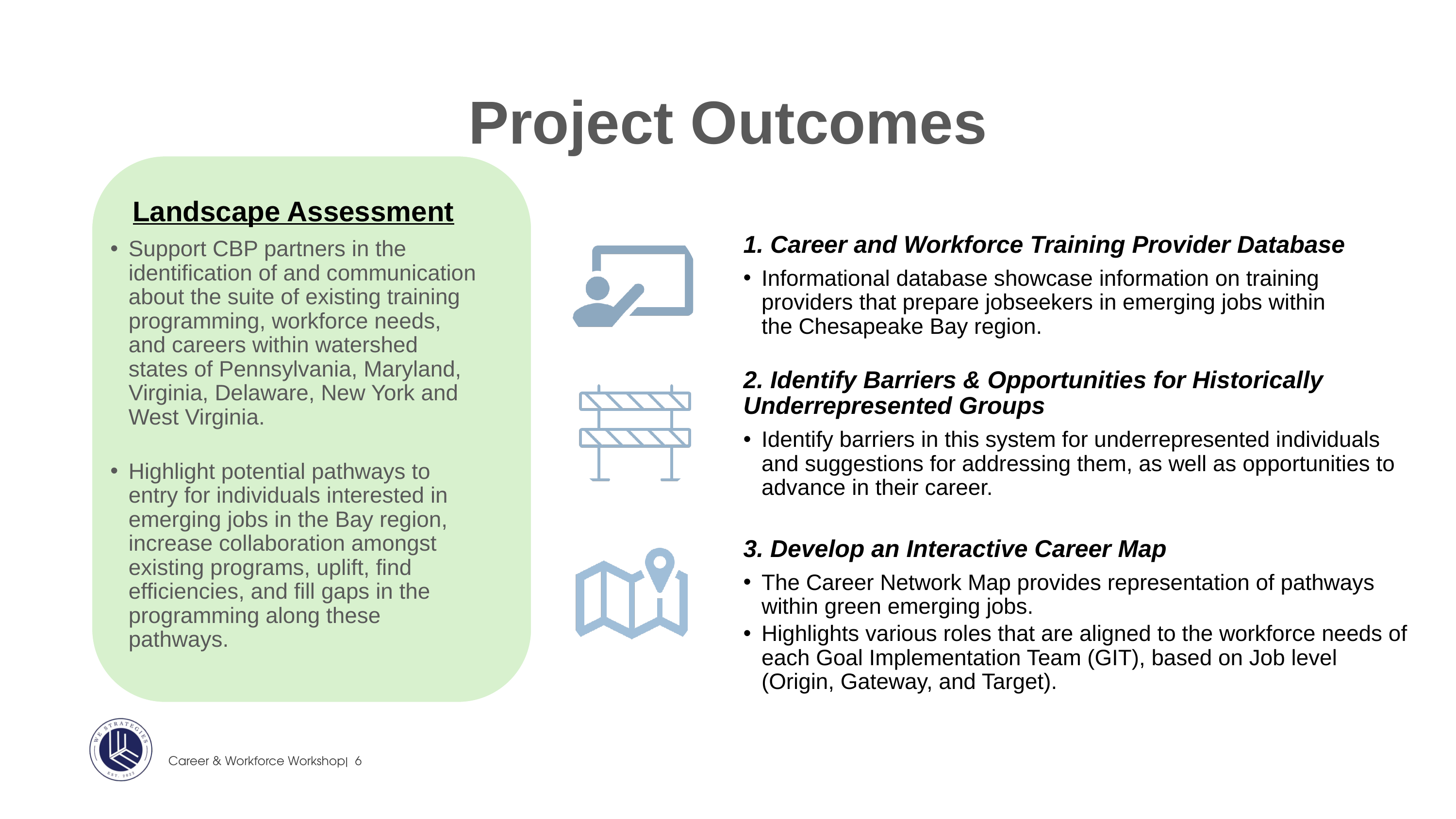

Project Outcomes

Landscape Assessment
Support CBP partners in the identification of and communication about the suite of existing training programming, workforce needs, and careers within watershed states of Pennsylvania, Maryland, Virginia, Delaware, New York and West Virginia.

Highlight potential pathways to entry for individuals interested in emerging jobs in the Bay region, increase collaboration amongst existing programs, uplift, find efficiencies, and fill gaps in the programming along these pathways.

1. Career and Workforce Training Provider Database
Informational database showcase information on training providers that prepare jobseekers in emerging jobs within the Chesapeake Bay region.

2. Identify Barriers & Opportunities for Historically Underrepresented Groups
Identify barriers in this system for underrepresented individuals and suggestions for addressing them, as well as opportunities to advance in their career.

3. Develop an Interactive Career Map
The Career Network Map provides representation of pathways within green emerging jobs.
Highlights various roles that are aligned to the workforce needs of each Goal Implementation Team (GIT), based on Job level (Origin, Gateway, and Target).